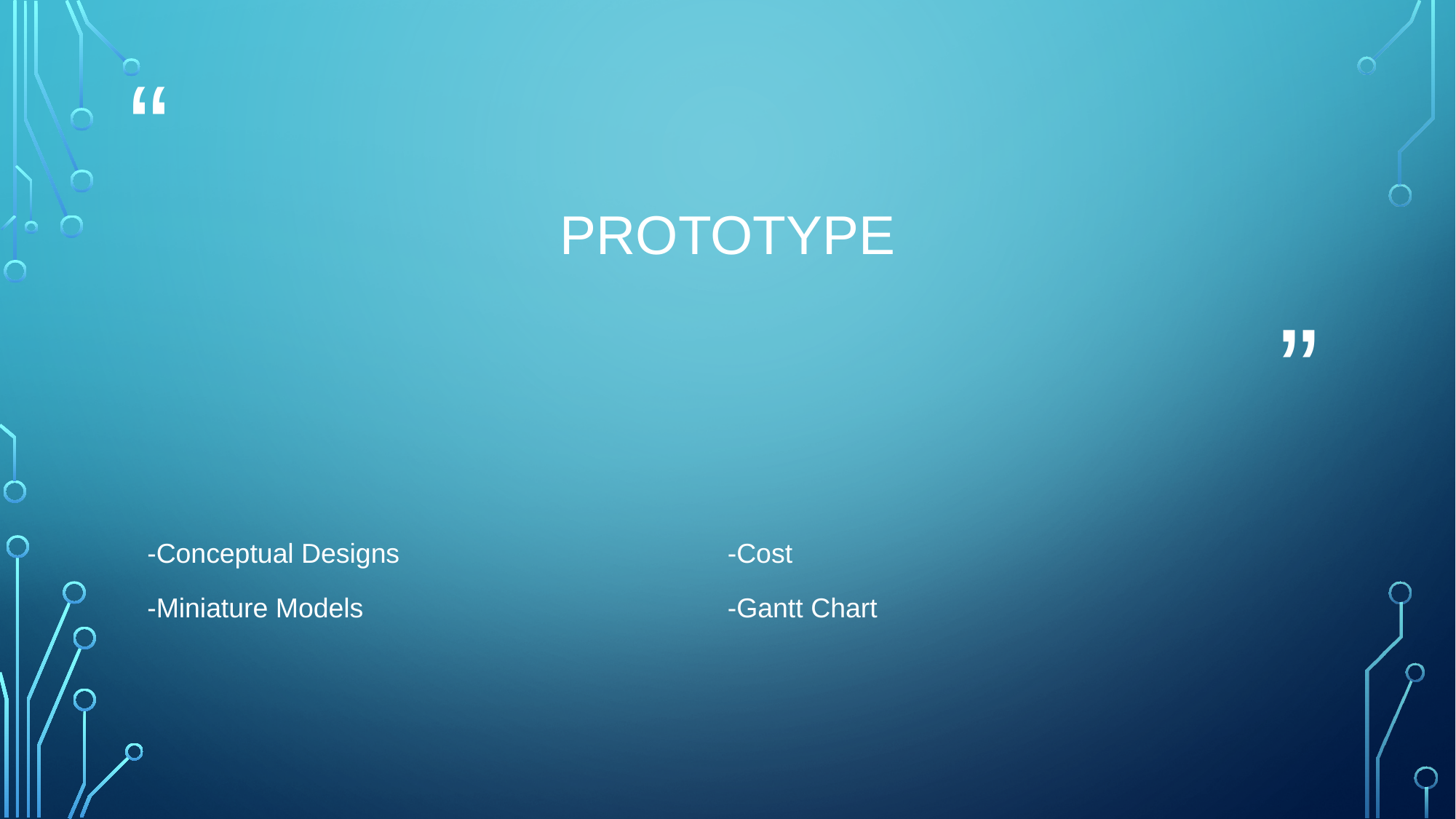

# prototype

-Conceptual Designs
-Miniature Models

-Cost
-Gantt Chart